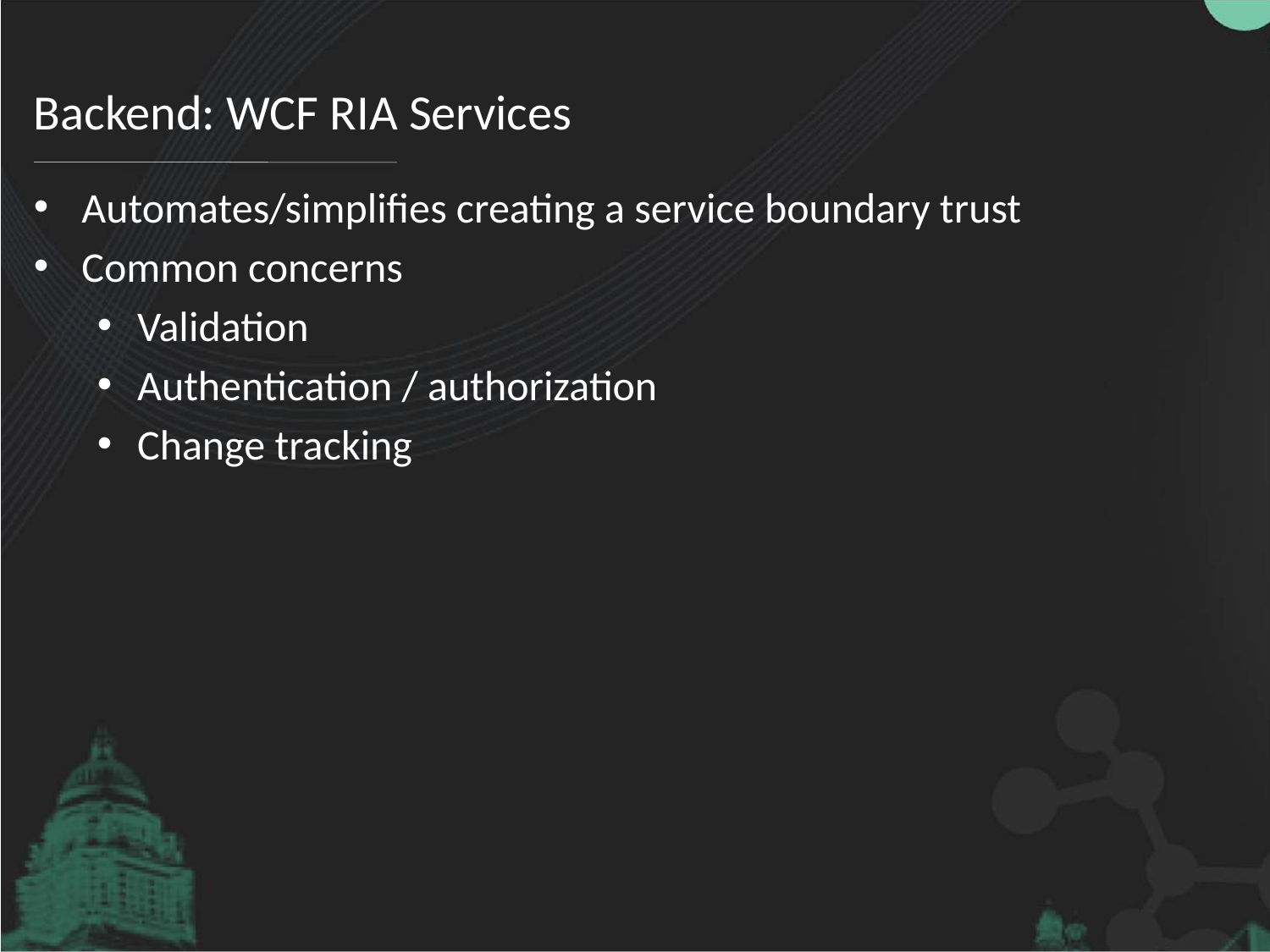

# Backend: WCF RIA Services
Automates/simplifies creating a service boundary trust
Common concerns
Validation
Authentication / authorization
Change tracking